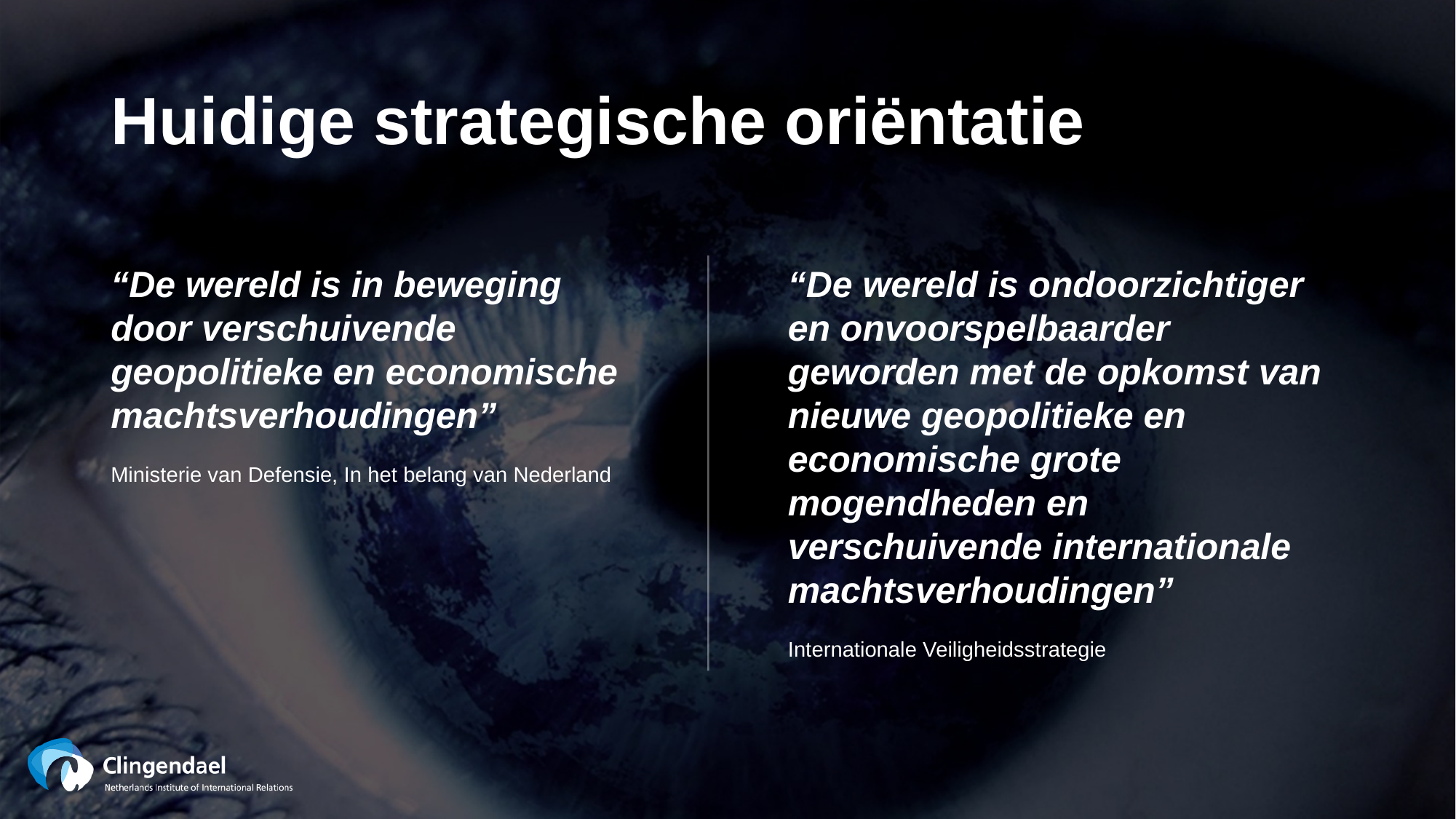

# Huidige strategische oriëntatie
“De wereld is ondoorzichtiger en onvoorspelbaarder geworden met de opkomst van nieuwe geopolitieke en economische grote mogendheden en verschuivende internationale machtsverhoudingen”
Internationale Veiligheidsstrategie
“De wereld is in beweging door verschuivende geopolitieke en economische machtsverhoudingen”
Ministerie van Defensie, In het belang van Nederland